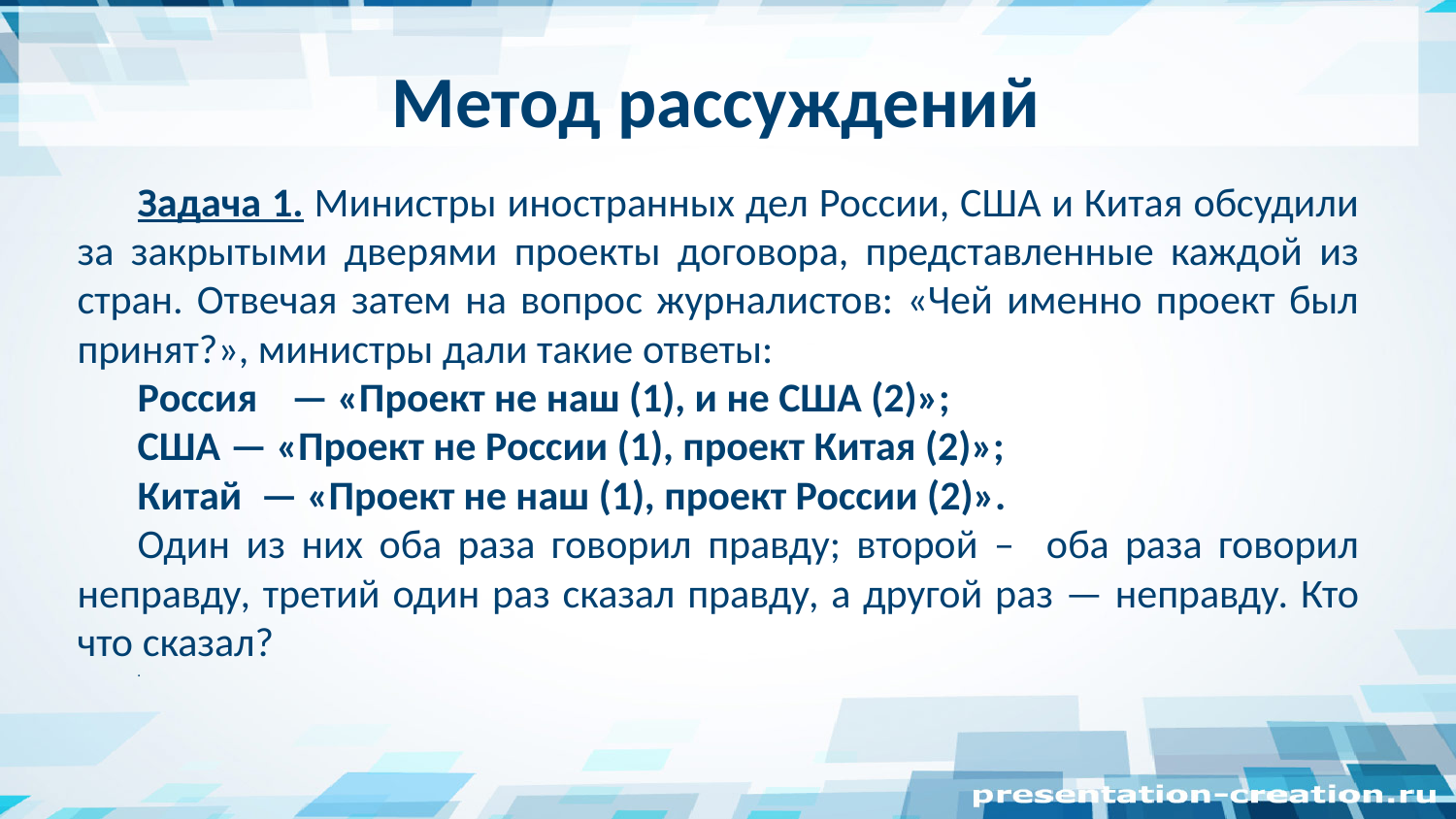

Метод рассуждений
Задача 1. Министры иностранных дел России, США и Китая обсудили за закрытыми дверями проекты договора, представленные каждой из стран. Отвечая затем на вопрос журналистов: «Чей именно проект был принят?», министры дали такие ответы:
Россия 	— «Проект не наш (1), и не США (2)»;
США 	— «Проект не России (1), проект Китая (2)»;
Китай 	— «Проект не наш (1), проект России (2)».
Один из них оба раза говорил правду; второй –  оба раза говорил неправду, третий один раз сказал правду, а другой раз — неправду. Кто что сказал?
.